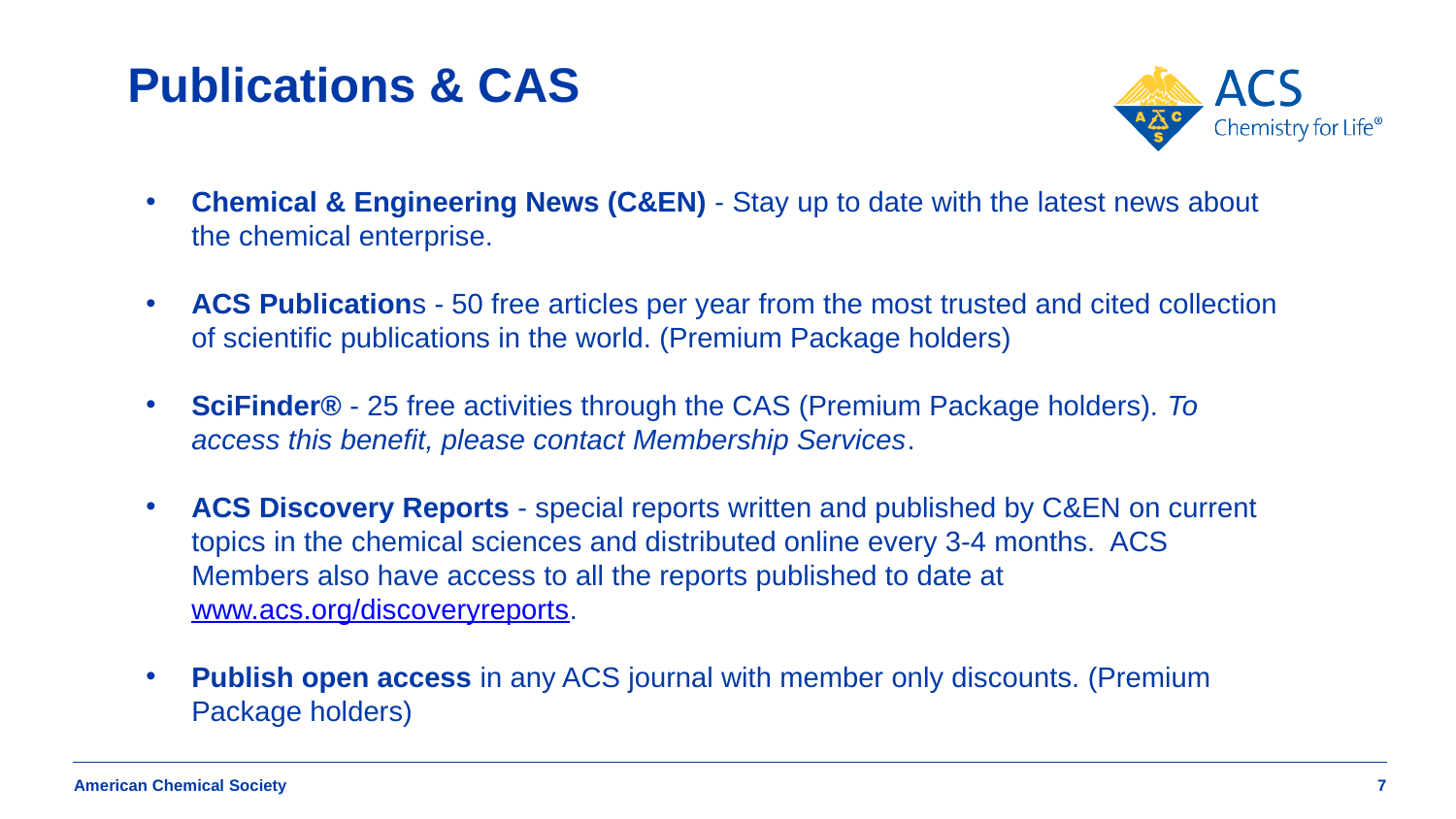

# Publications & CAS
Chemical & Engineering News (C&EN) - Stay up to date with the latest news about the chemical enterprise.
ACS Publications - 50 free articles per year from the most trusted and cited collection of scientific publications in the world. (Premium Package holders)
SciFinder® - 25 free activities through the CAS (Premium Package holders). To access this benefit, please contact Membership Services.
ACS Discovery Reports - special reports written and published by C&EN on current topics in the chemical sciences and distributed online every 3-4 months.  ACS Members also have access to all the reports published to date at www.acs.org/discoveryreports.

Publish open access in any ACS journal with member only discounts. (Premium Package holders)